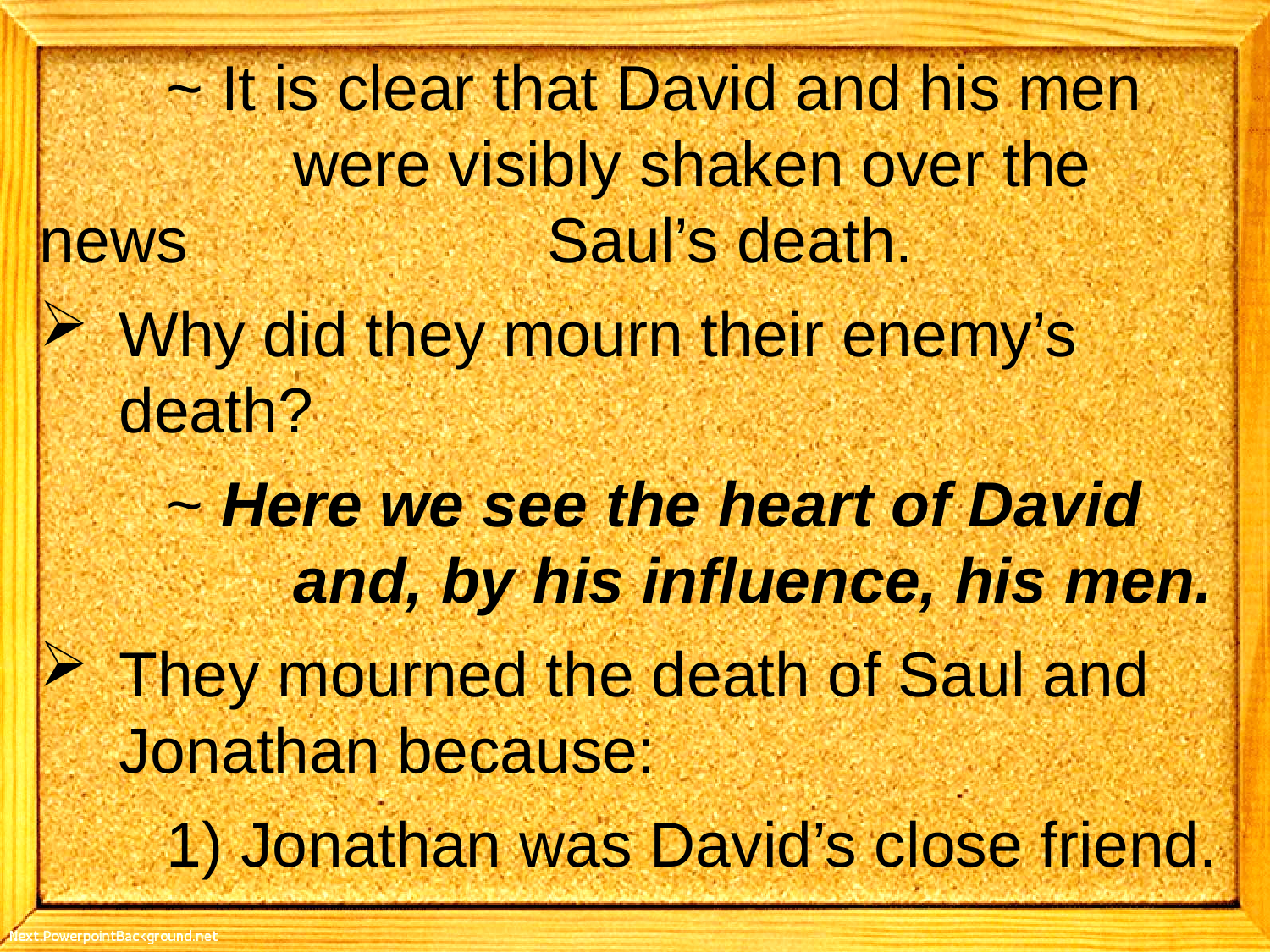

~ It is clear that David and his men 			were visibly shaken over the news 			Saul’s death.
Why did they mourn their enemy’s death?
	~ Here we see the heart of David 			and, by his influence, his men.
They mourned the death of Saul and Jonathan because:
	1) Jonathan was David’s close friend.